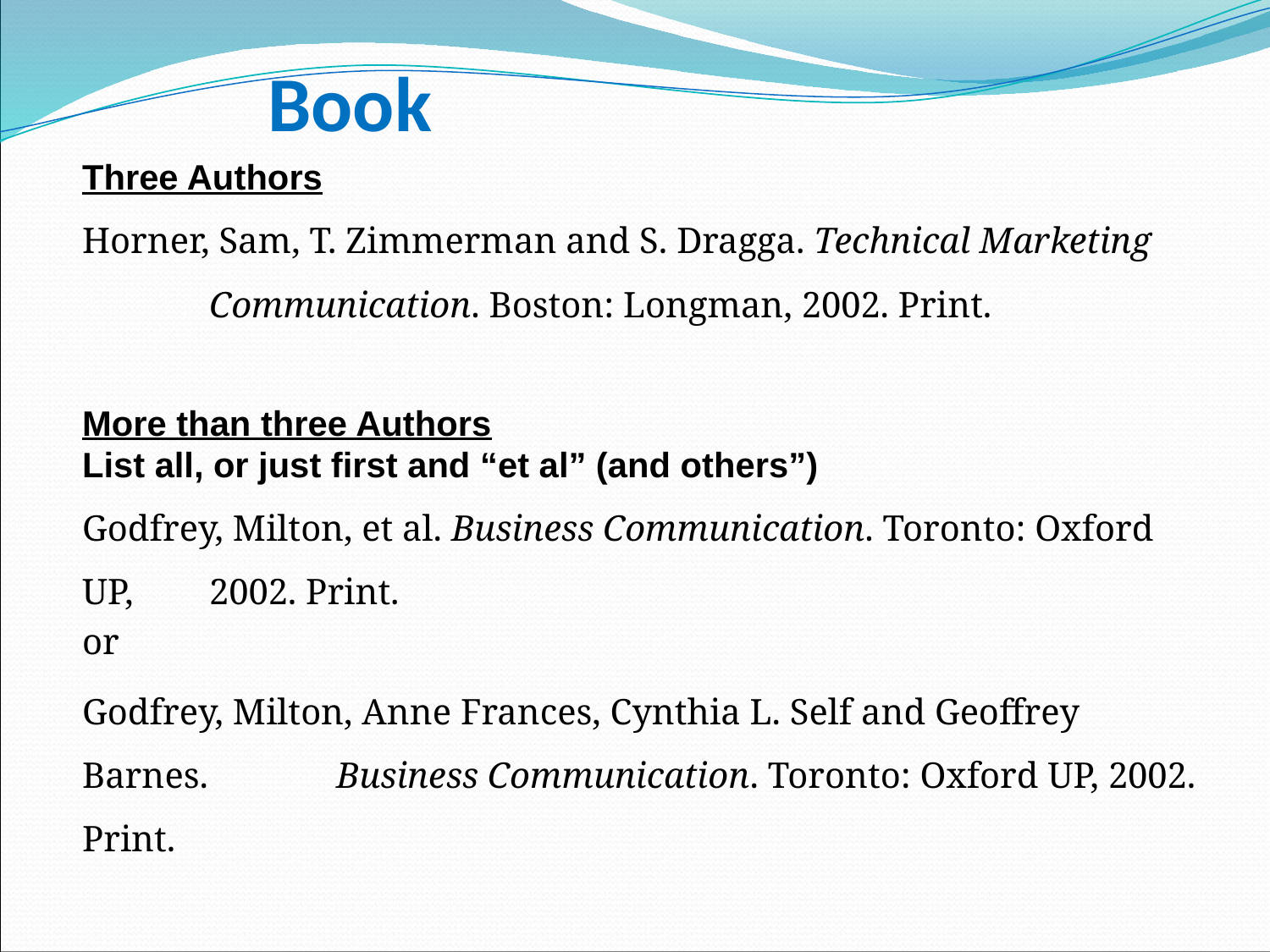

# Book
Three Authors
Horner, Sam, T. Zimmerman and S. Dragga. Technical Marketing 	Communication. Boston: Longman, 2002. Print.

More than three Authors
List all, or just first and “et al” (and others”)
Godfrey, Milton, et al. Business Communication. Toronto: Oxford UP, 	2002. Print.
or
Godfrey, Milton, Anne Frances, Cynthia L. Self and Geoffrey Barnes.  	Business Communication. Toronto: Oxford UP, 2002. Print.